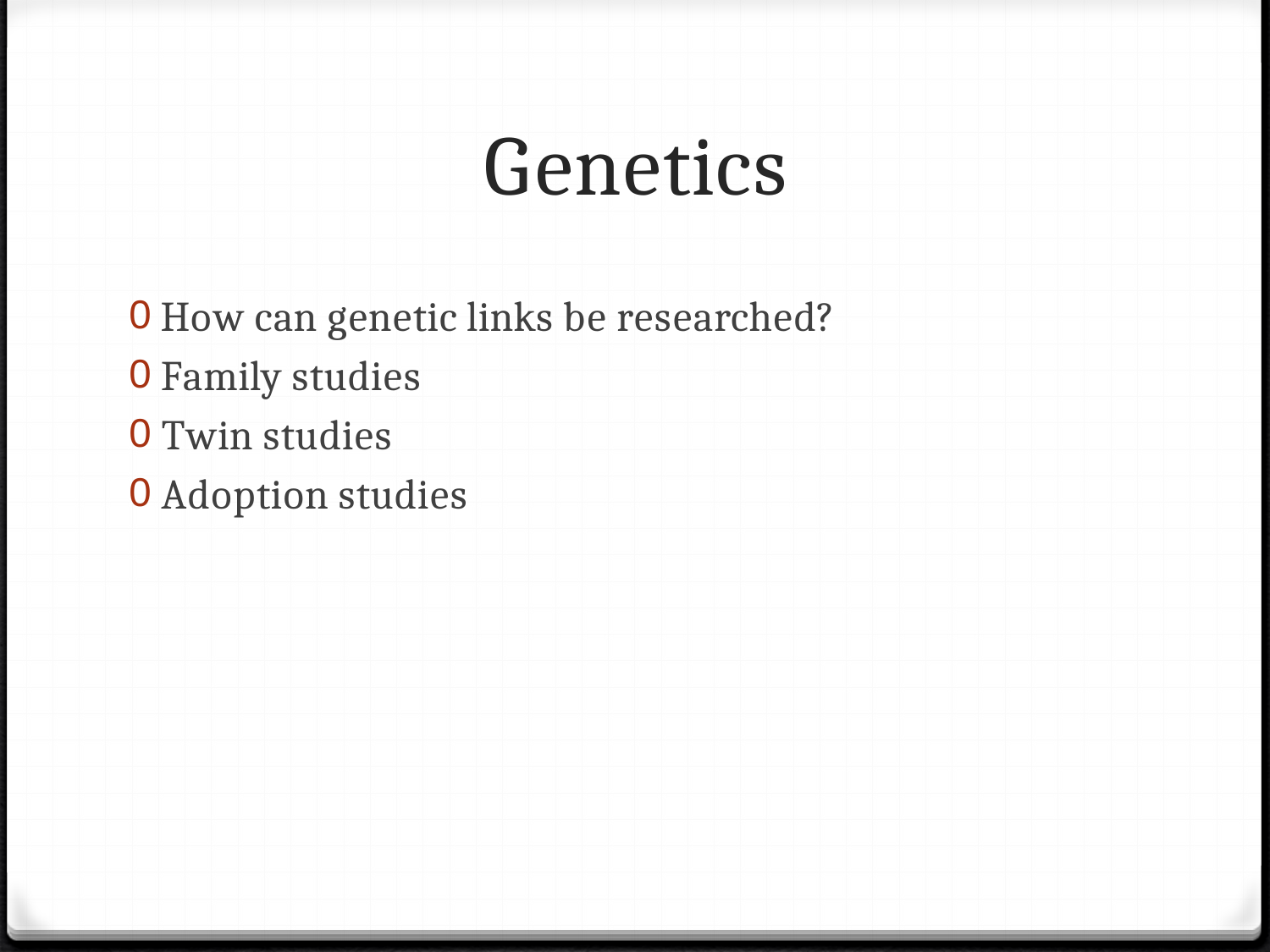

# Genetics
How can genetic links be researched?
Family studies
Twin studies
Adoption studies